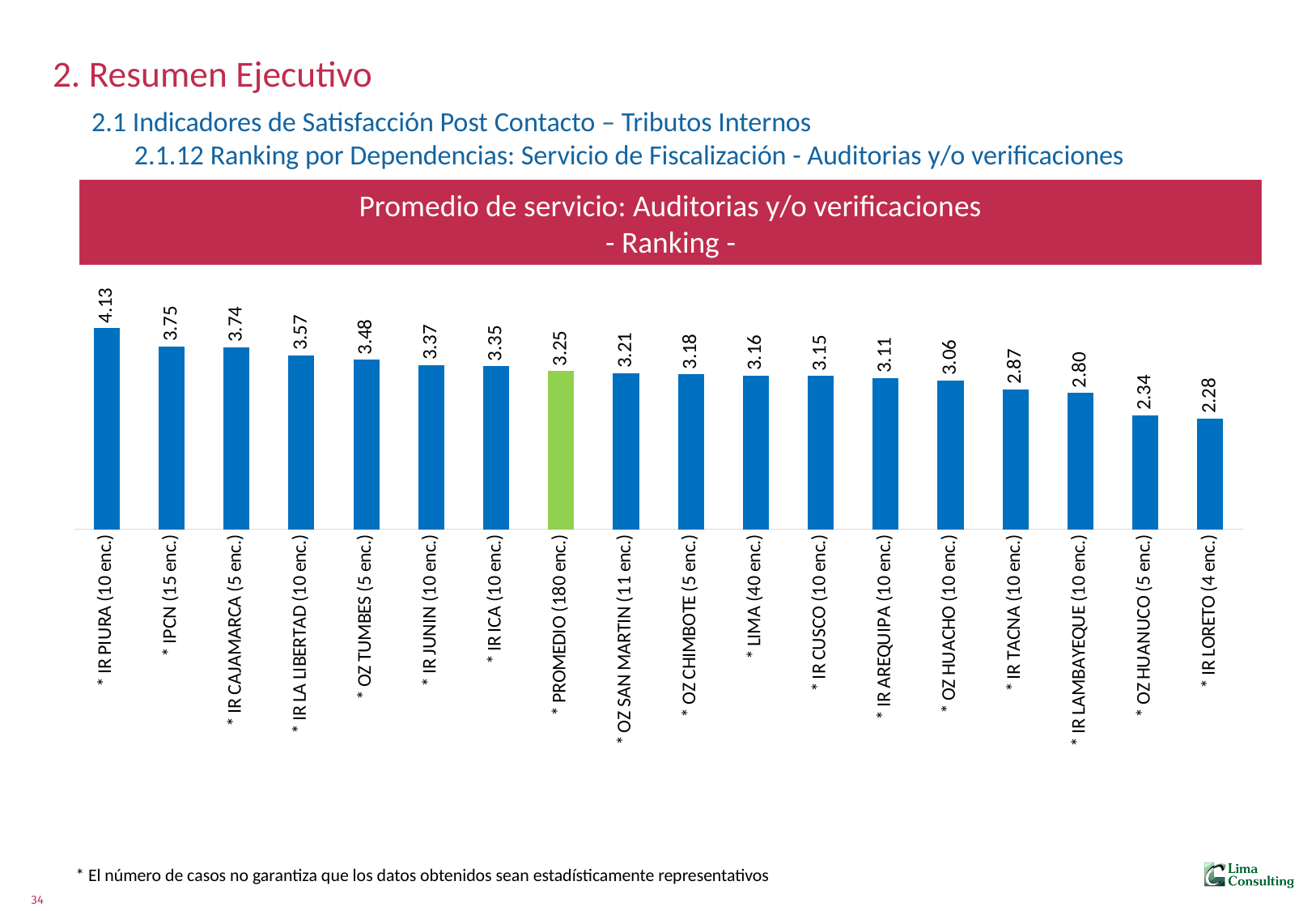

# 2. Resumen Ejecutivo 2.1 Indicadores de Satisfacción Post Contacto – Tributos Internos 2.1.12 Ranking por Dependencias: Servicio de Fiscalización - Auditorias y/o verificaciones
Promedio de servicio: Fiscalización
- Ranking -
Promedio de servicio: Auditorias y/o verificaciones
- Ranking -

### Chart

| Category |  |
|---|---|
| * IR PIURA (10 enc.) | 4.13 |
| * IPCN (15 enc.) | 3.7533333333333334 |
| * IR CAJAMARCA (5 enc.) | 3.74 |
| * IR LA LIBERTAD (10 enc.) | 3.5700000000000003 |
| * OZ TUMBES (5 enc.) | 3.4799999999999995 |
| * IR JUNIN (10 enc.) | 3.37 |
| * IR ICA (10 enc.) | 3.35 |
| * PROMEDIO (180 enc.) | 3.248888888888889 |
| * OZ SAN MARTIN (11 enc.) | 3.2090909090909094 |
| * OZ CHIMBOTE (5 enc.) | 3.18 |
| * LIMA (40 enc.) | 3.1574999999999998 |
| * IR CUSCO (10 enc.) | 3.15 |
| * IR AREQUIPA (10 enc.) | 3.1100000000000003 |
| * OZ HUACHO (10 enc.) | 3.0599999999999996 |
| * IR TACNA (10 enc.) | 2.8700000000000006 |
| * IR LAMBAYEQUE (10 enc.) | 2.8000000000000003 |
| * OZ HUANUCO (5 enc.) | 2.3400000000000003 |
| * IR LORETO (4 enc.) | 2.2750000000000004 |
* El número de casos no garantiza que los datos obtenidos sean estadísticamente representativos